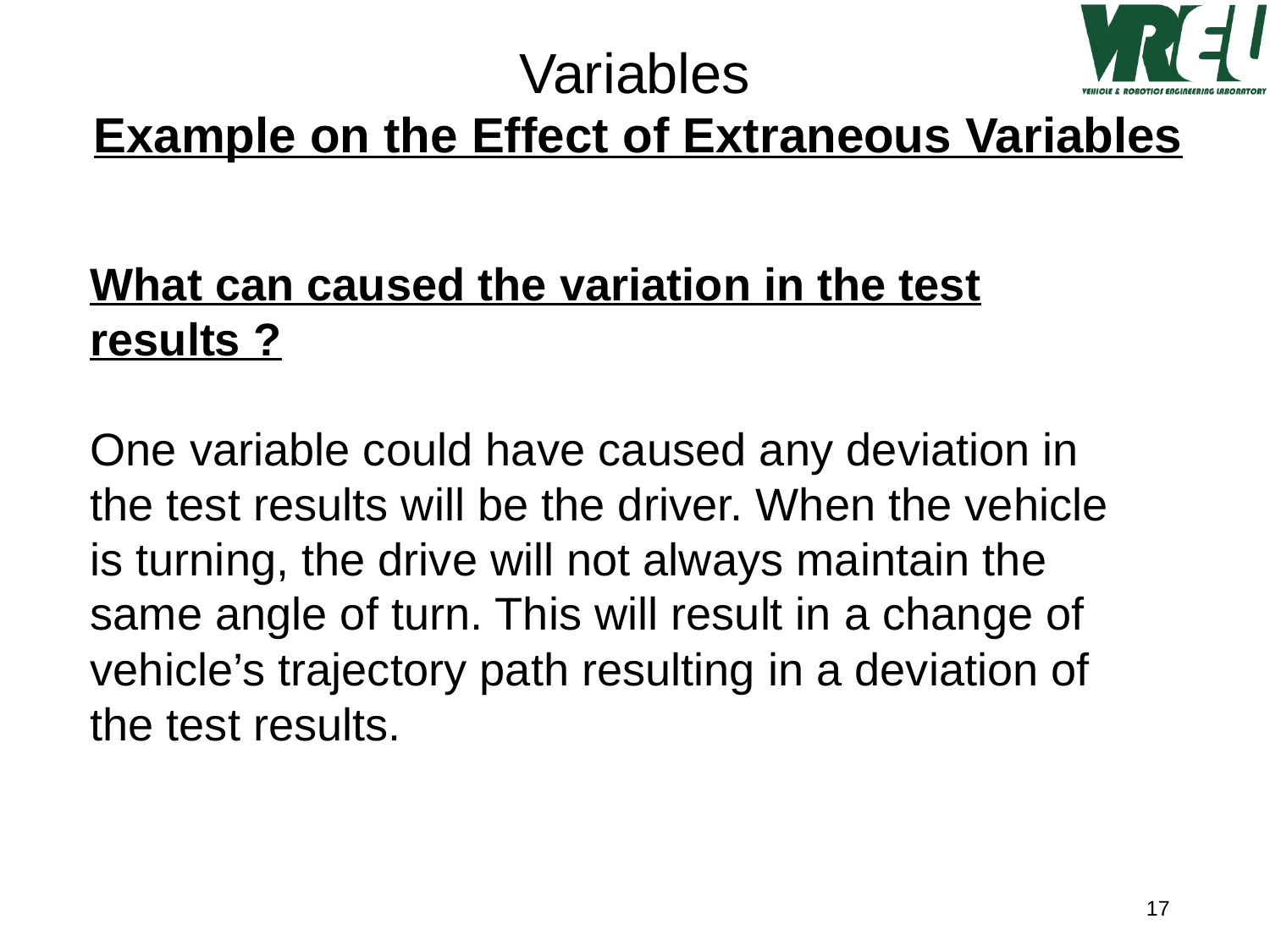

Variables
Example on the Effect of Extraneous Variables
What can caused the variation in the test results ?

One variable could have caused any deviation in the test results will be the driver. When the vehicle is turning, the drive will not always maintain the same angle of turn. This will result in a change of vehicle’s trajectory path resulting in a deviation of the test results.
17